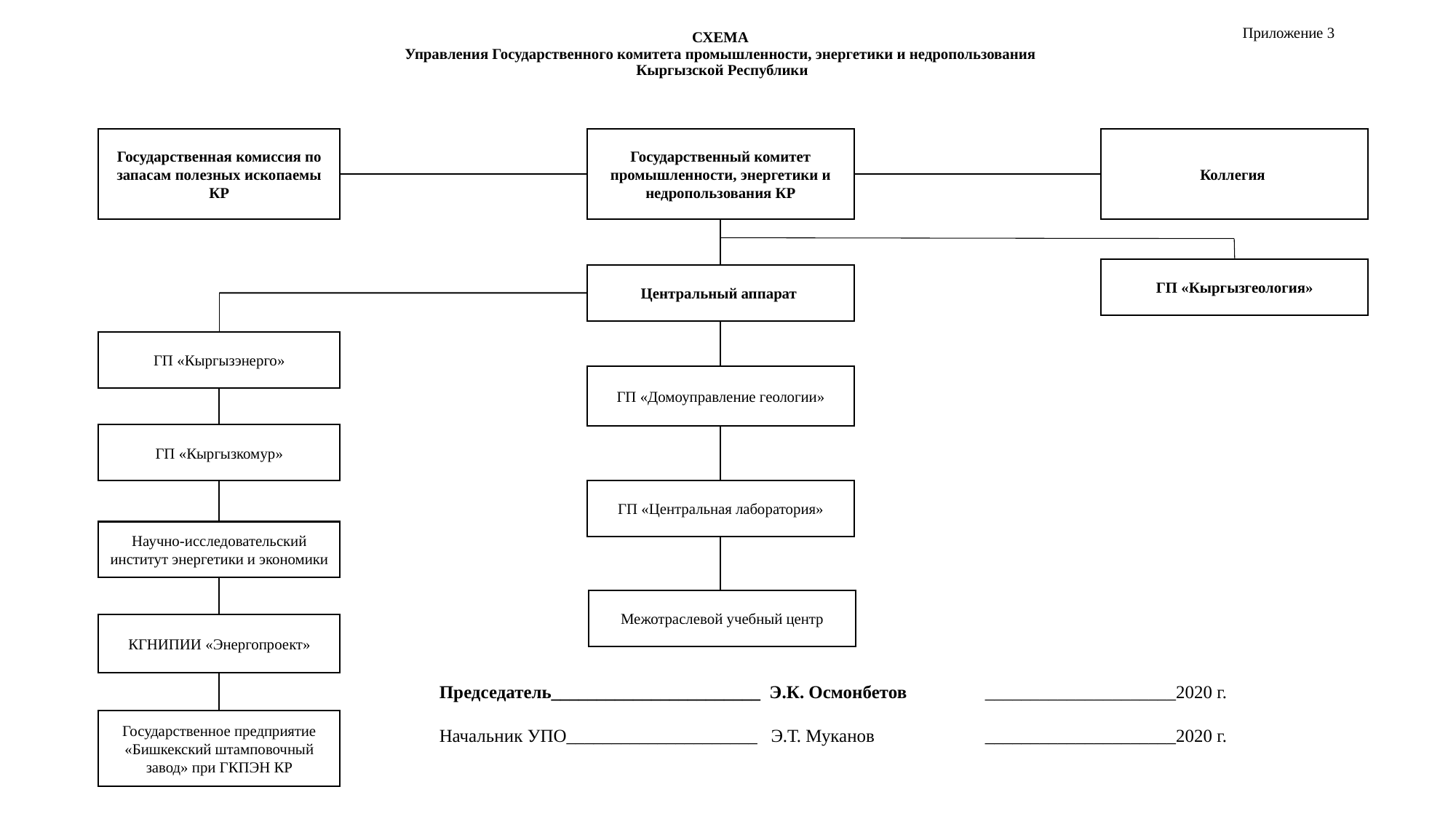

Приложение 3
СХЕМА
Управления Государственного комитета промышленности, энергетики и недропользования
Кыргызской Республики

Государственная комиссия по запасам полезных ископаемы КР
Государственный комитет промышленности, энергетики и недропользования КР
Коллегия
ГП «Кыргызгеология»
Центральный аппарат
ГП «Кыргызэнерго»
ГП «Домоуправление геологии»
ГП «Кыргызкомур»
ГП «Центральная лаборатория»
Научно-исследовательский институт энергетики и экономики
Межотраслевой учебный центр
КГНИПИИ «Энергопроект»
Председатель_______________________  Э.К. Осмонбетов	_____________________2020 г.

Начальник УПО_____________________   Э.Т. Муканов   	_____________________2020 г.

Государственное предприятие «Бишкекский штамповочный завод» при ГКПЭН КР